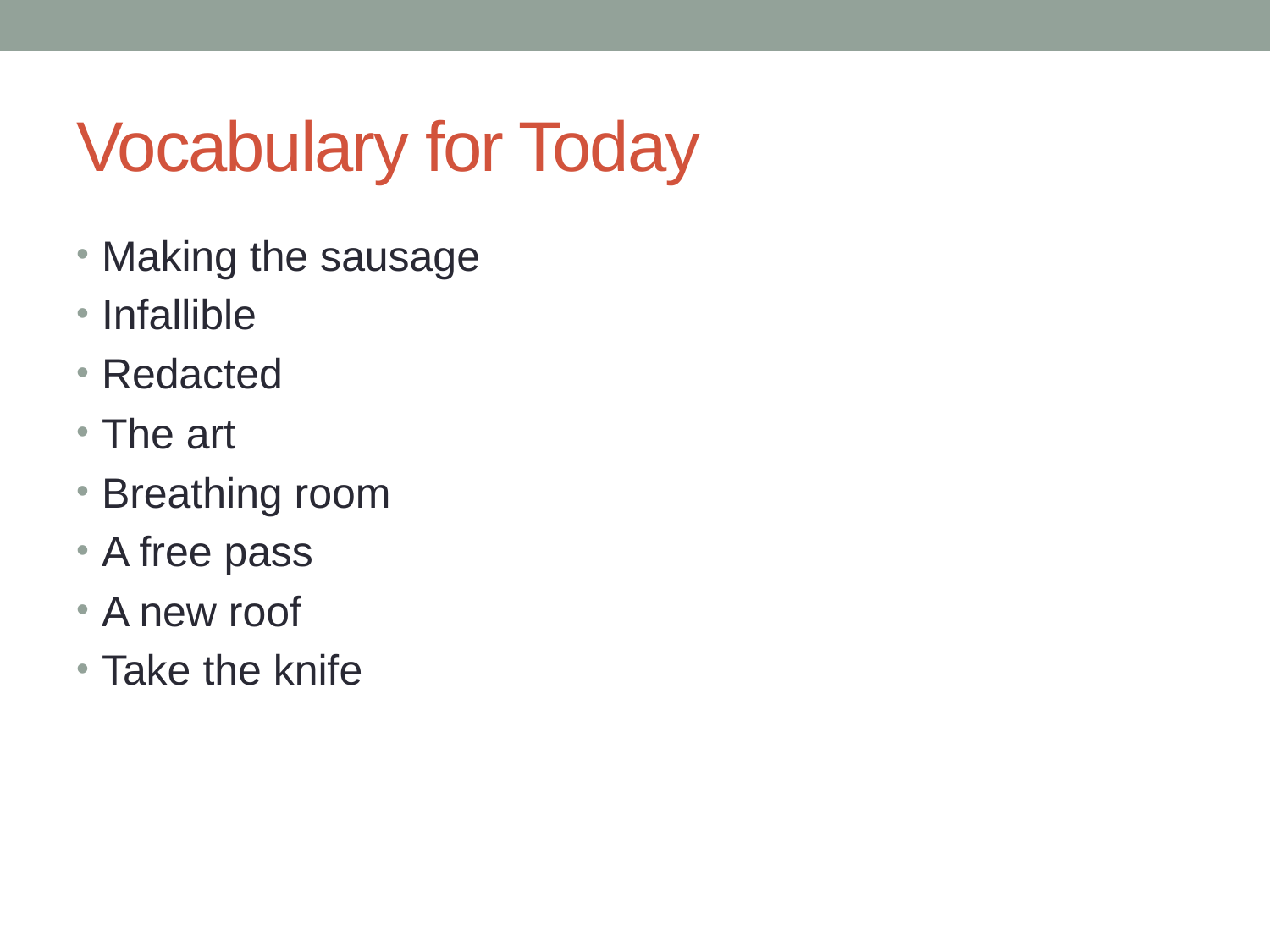

# Vocabulary for Today
Making the sausage
Infallible
Redacted
The art
Breathing room
A free pass
A new roof
Take the knife